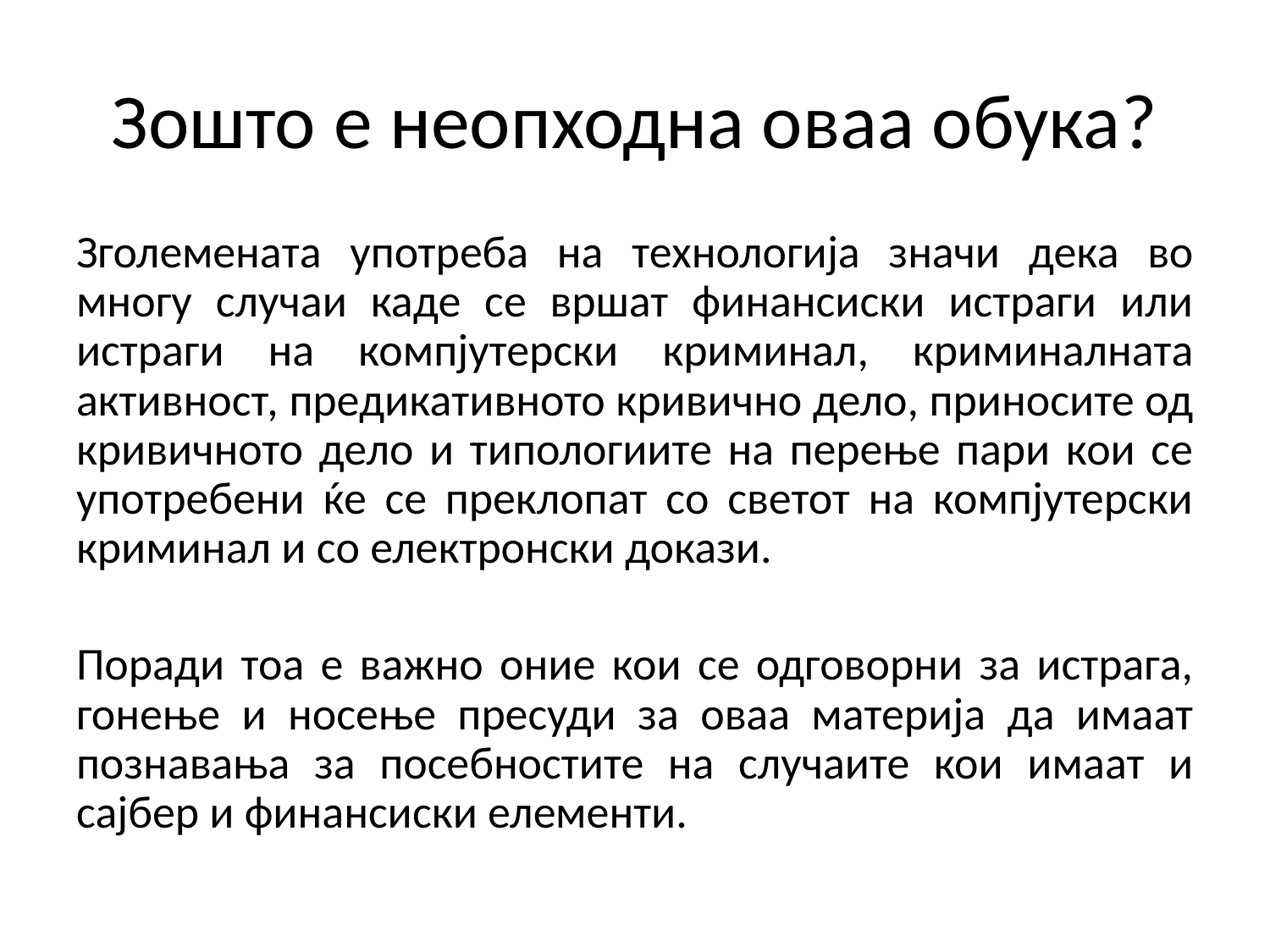

# Зошто е неопходна оваа обука?
Зголемената употреба на технологија значи дека во многу случаи каде се вршат финансиски истраги или истраги на компјутерски криминал, криминалната активност, предикативното кривично дело, приносите од кривичното дело и типологиите на перење пари кои се употребени ќе се преклопат со светот на компјутерски криминал и со електронски докази.

Поради тоа е важно оние кои се одговорни за истрага, гонење и носење пресуди за оваа материја да имаат познавања за посебностите на случаите кои имаат и сајбер и финансиски елементи.